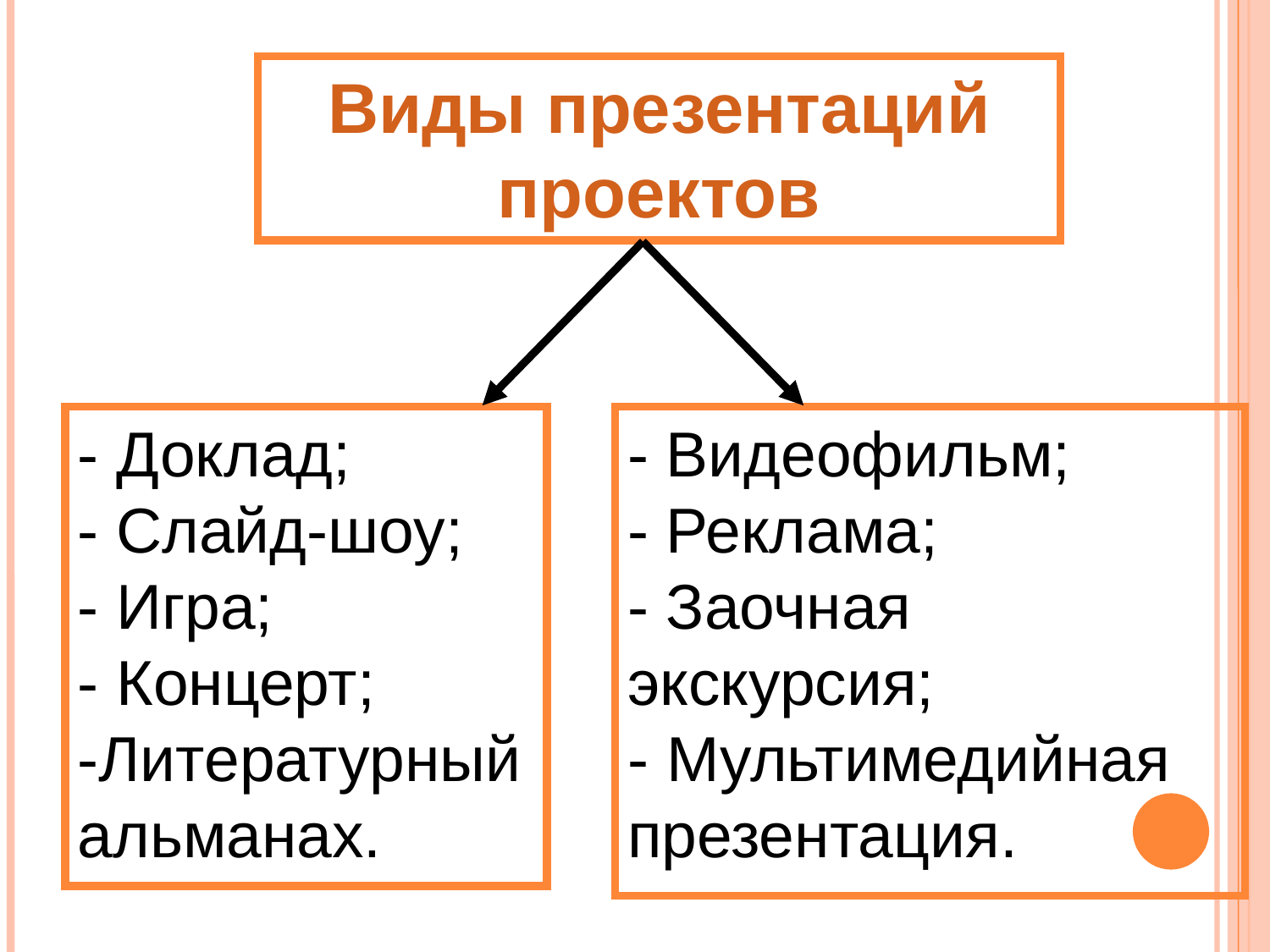

Виды презентаций проектов

- Доклад;
- Слайд-шоу;
- Игра;
- Концерт;
-Литературный альманах.
- Видеофильм;
- Реклама;
- Заочная экскурсия;
- Мультимедийная презентация.